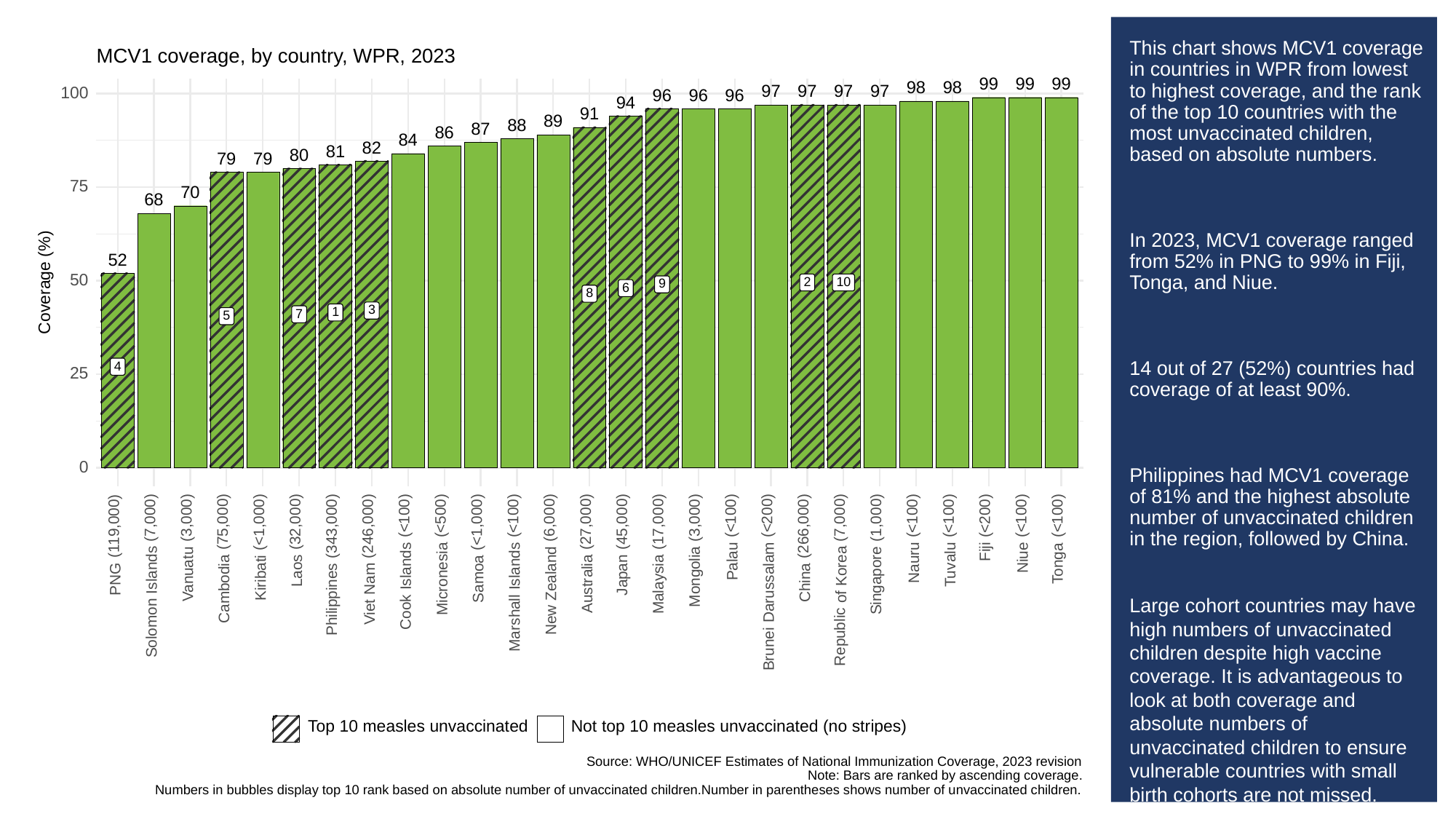

# This chart shows MCV1 coverage in countries in WPR from lowest to highest coverage, and the rank of the top 10 countries with the most unvaccinated children, based on absolute numbers.

In 2023, MCV1 coverage ranged from 52% in PNG to 99% in Fiji, Tonga, and Niue.

14 out of 27 (52%) countries had coverage of at least 90%.

Philippines had MCV1 coverage of 81% and the highest absolute number of unvaccinated children in the region, followed by China.

Large cohort countries may have high numbers of unvaccinated children despite high vaccine coverage. It is advantageous to look at both coverage and absolute numbers of unvaccinated children to ensure vulnerable countries with small birth cohorts are not missed.

MCV1 coverage, by country, WPR, 2023
99
99
99

98
98
97
97
97
97
100
96
96
96

94

91

89

88
87

86

84

82

81

80

79
79

75

70

68

52

50
Coverage (%)

10

2

9

6

8

3

1

7

5

4

25

0

(<100)
(<500)
(<100)
(<100)
(<200)
(<100)
(<100)
(<200)
(<100)
(<100)
(7,000)
(3,000)
(6,000)
(3,000)
(7,000)
(1,000)
(75,000)
(32,000)
(27,000)
(45,000)
(17,000)
(<1,000)
(<1,000)
(119,000)
(343,000)
(246,000)
(266,000)
Fiji
Niue
Palau
Tonga
Nauru
Tuvalu
Islands
Islands
Korea
Islands
Laos
Zealand
Japan
Vanuatu
Mongolia
Kiribati
Samoa
Micronesia
Nam
Singapore
PNG
China
Darussalam
Malaysia
Australia
Cambodia
of
Philippines
Cook
Viet
New
Marshall
Solomon
Republic
Brunei

Not top 10 measles unvaccinated (no stripes)
Top 10 measles unvaccinated

Source: WHO/UNICEF Estimates of National Immunization Coverage, 2023 revision
Note: Bars are ranked by ascending coverage.
Numbers in bubbles display top 10 rank based on absolute number of unvaccinated children.Number in parentheses shows number of unvaccinated children.